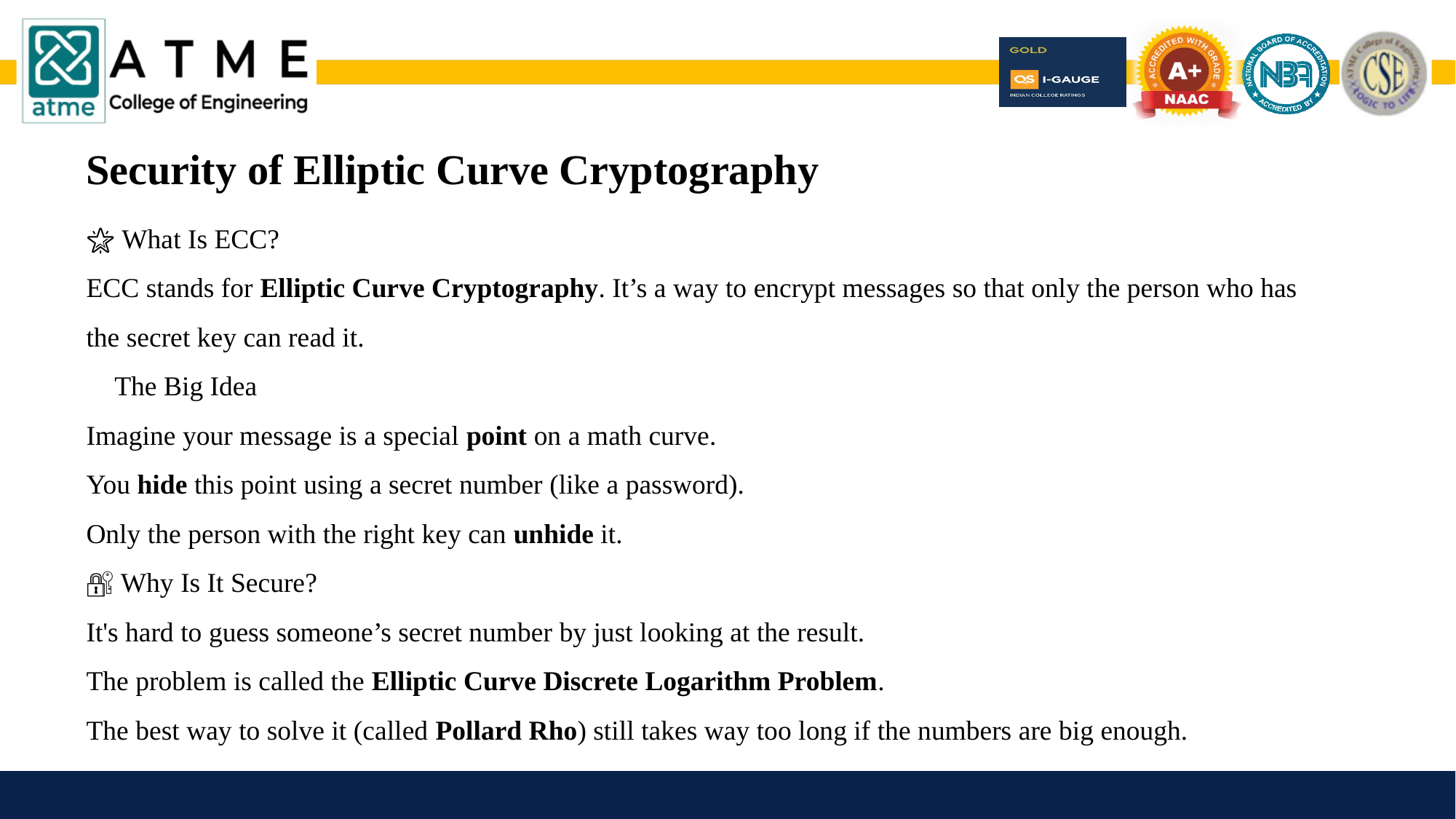

Security of Elliptic Curve Cryptography
🌟 What Is ECC?
ECC stands for Elliptic Curve Cryptography. It’s a way to encrypt messages so that only the person who has the secret key can read it.
🧩 The Big Idea
Imagine your message is a special point on a math curve.
You hide this point using a secret number (like a password).
Only the person with the right key can unhide it.
🔐 Why Is It Secure?
It's hard to guess someone’s secret number by just looking at the result.
The problem is called the Elliptic Curve Discrete Logarithm Problem.
The best way to solve it (called Pollard Rho) still takes way too long if the numbers are big enough.